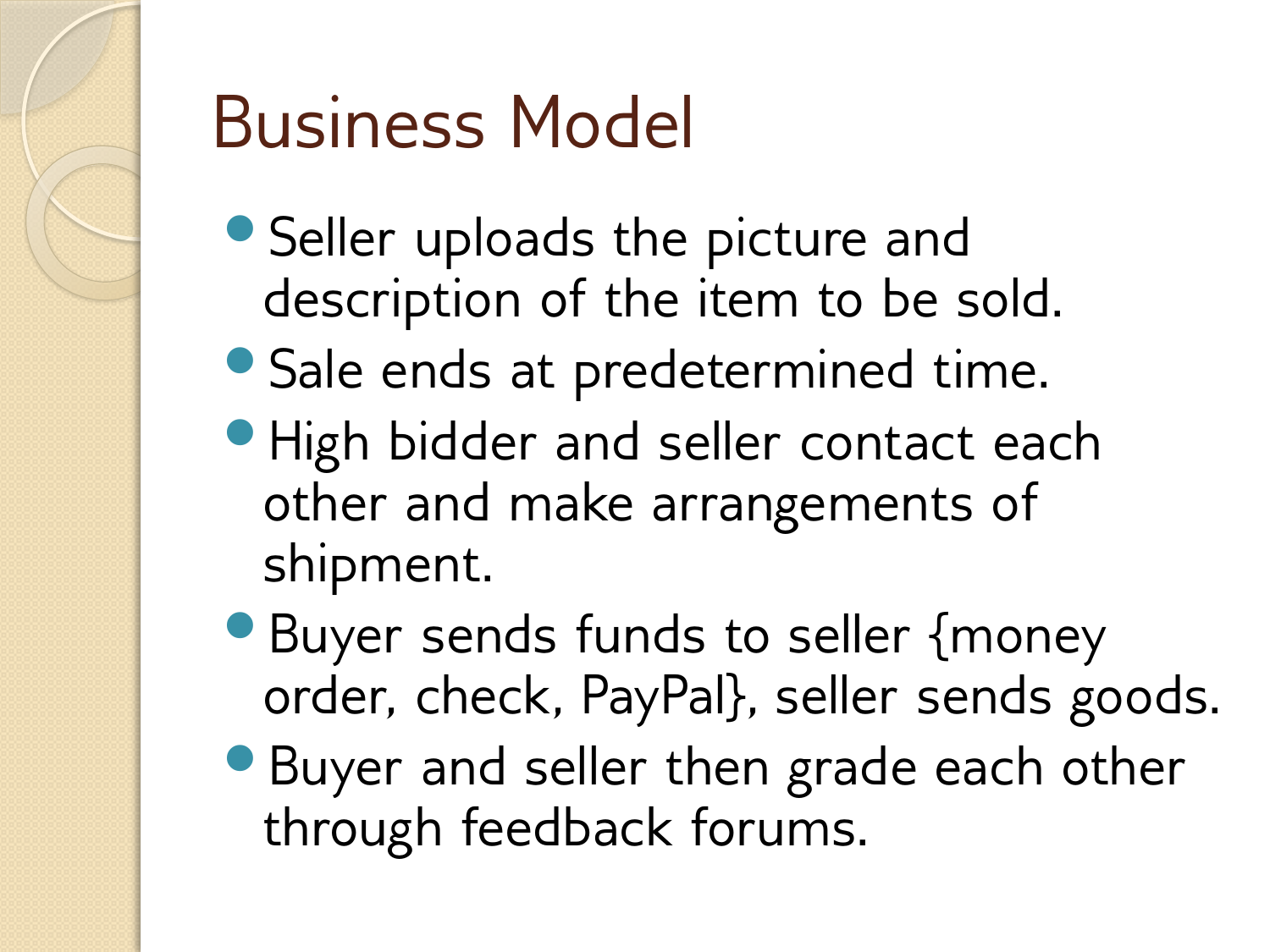

# Business Model
Seller uploads the picture and description of the item to be sold.
Sale ends at predetermined time.
High bidder and seller contact each other and make arrangements of shipment.
Buyer sends funds to seller {money order, check, PayPal}, seller sends goods.
Buyer and seller then grade each other through feedback forums.